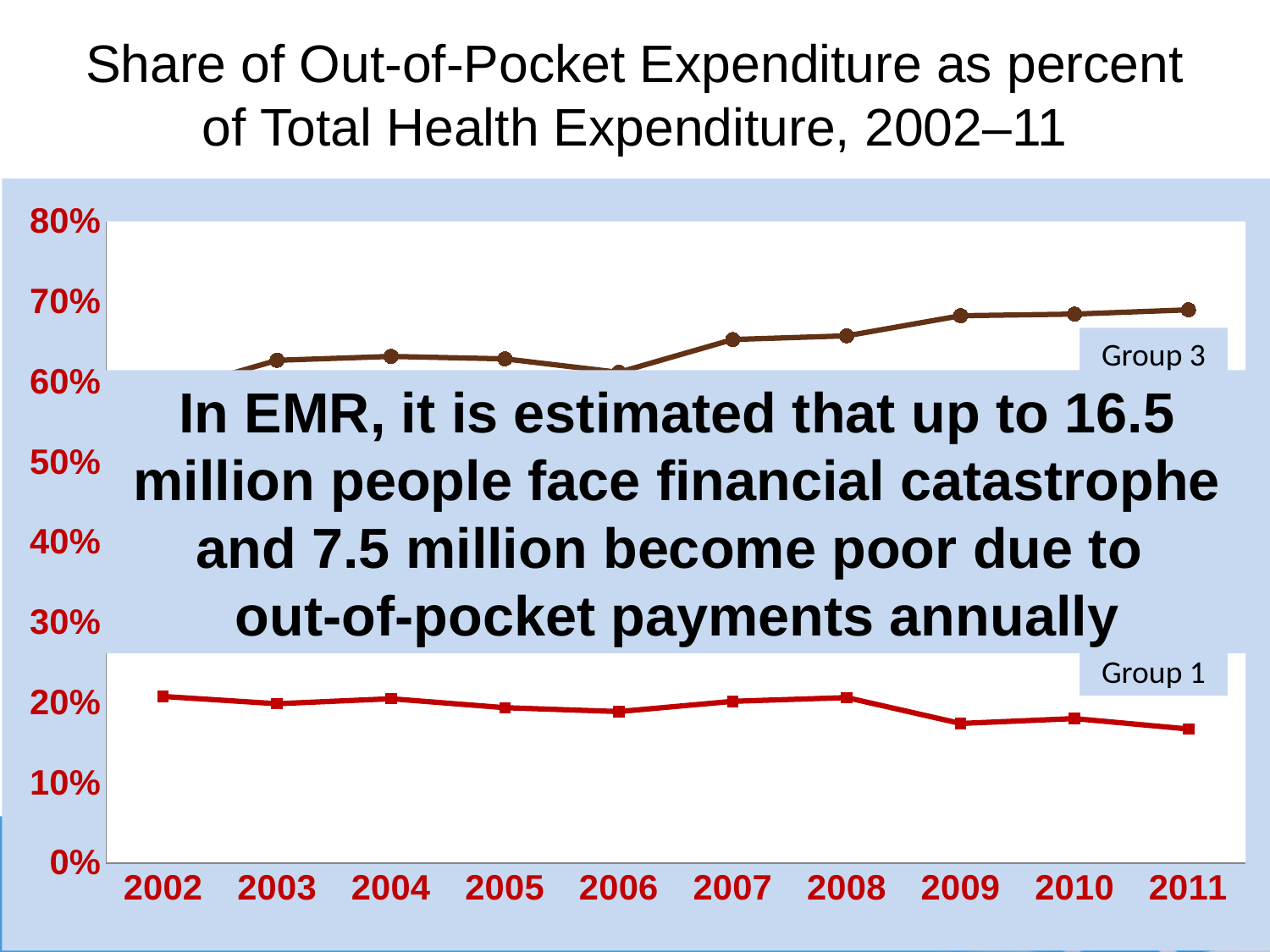

# Share of Out‐of‐Pocket Expenditure as percent of Total Health Expenditure, 2002–11

### Chart

| Category | EMR | Group 1 | Group 2 | Group 3 |
|---|---|---|---|---|
| 2002 | 0.414659447906119 | 0.20769804642066164 | 0.5248265197663186 | 0.5858465833854366 |
| 2003 | 0.409992276369799 | 0.1985747172190272 | 0.5204165604357875 | 0.6267475260376236 |
| 2004 | 0.41593432040630124 | 0.20483767403257155 | 0.5136302473092343 | 0.6316572931161929 |
| 2005 | 0.4092733408834831 | 0.19366868671690887 | 0.5157919575418038 | 0.6286063577523778 |
| 2006 | 0.3925747731450753 | 0.18880948095554914 | 0.49332437807451057 | 0.6117797418565138 |
| 2007 | 0.41137834116020566 | 0.20155910686696837 | 0.4956106452313823 | 0.6527137643256078 |
| 2008 | 0.41676144103137225 | 0.20626112064148341 | 0.49129300865344633 | 0.6572797287386759 |
| 2009 | 0.4041280135561748 | 0.17394980979327537 | 0.501928562179245 | 0.6823455752574072 |
| 2010 | 0.4096930500636788 | 0.18007434445174264 | 0.49745495918850086 | 0.6843882031839505 |
| 2011 | 0.3981114516094846 | 0.16706102576317974 | 0.4914272846011376 | 0.6897060662195621 |
Group 3
In EMR, it is estimated that up to 16.5 million people face financial catastrophe and 7.5 million become poor due to
out-of-pocket payments annually
Group 2
EMR
Group 1